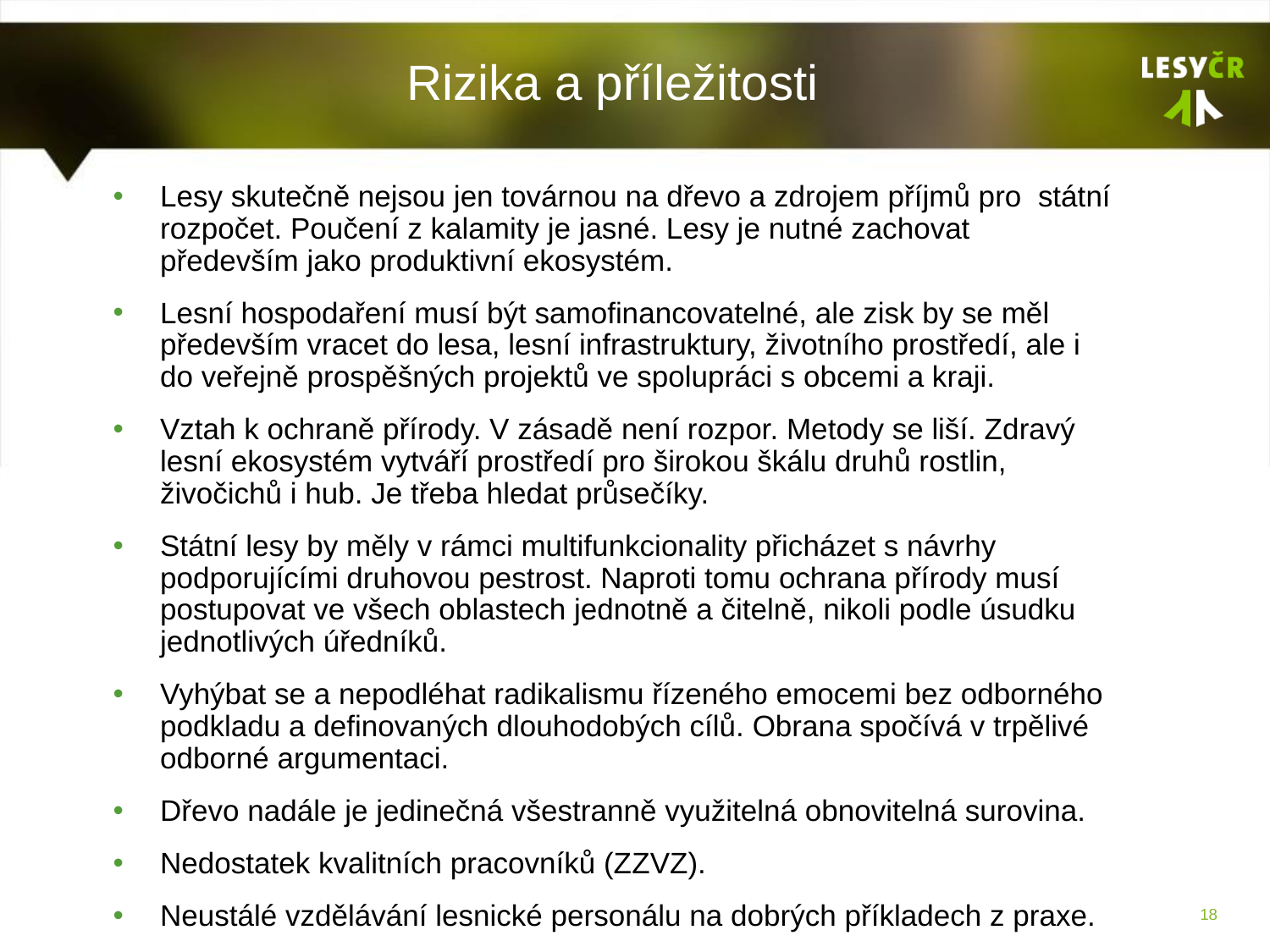

# Rizika a příležitosti
Lesy skutečně nejsou jen továrnou na dřevo a zdrojem příjmů pro  státní rozpočet. Poučení z kalamity je jasné. Lesy je nutné zachovat především jako produktivní ekosystém.
Lesní hospodaření musí být samofinancovatelné, ale zisk by se měl především vracet do lesa, lesní infrastruktury, životního prostředí, ale i do veřejně prospěšných projektů ve spolupráci s obcemi a kraji.
Vztah k ochraně přírody. V zásadě není rozpor. Metody se liší. Zdravý lesní ekosystém vytváří prostředí pro širokou škálu druhů rostlin, živočichů i hub. Je třeba hledat průsečíky.
Státní lesy by měly v rámci multifunkcionality přicházet s návrhy podporujícími druhovou pestrost. Naproti tomu ochrana přírody musí postupovat ve všech oblastech jednotně a čitelně, nikoli podle úsudku jednotlivých úředníků.
Vyhýbat se a nepodléhat radikalismu řízeného emocemi bez odborného podkladu a definovaných dlouhodobých cílů. Obrana spočívá v trpělivé odborné argumentaci.
Dřevo nadále je jedinečná všestranně využitelná obnovitelná surovina.
Nedostatek kvalitních pracovníků (ZZVZ).
Neustálé vzdělávání lesnické personálu na dobrých příkladech z praxe.

18